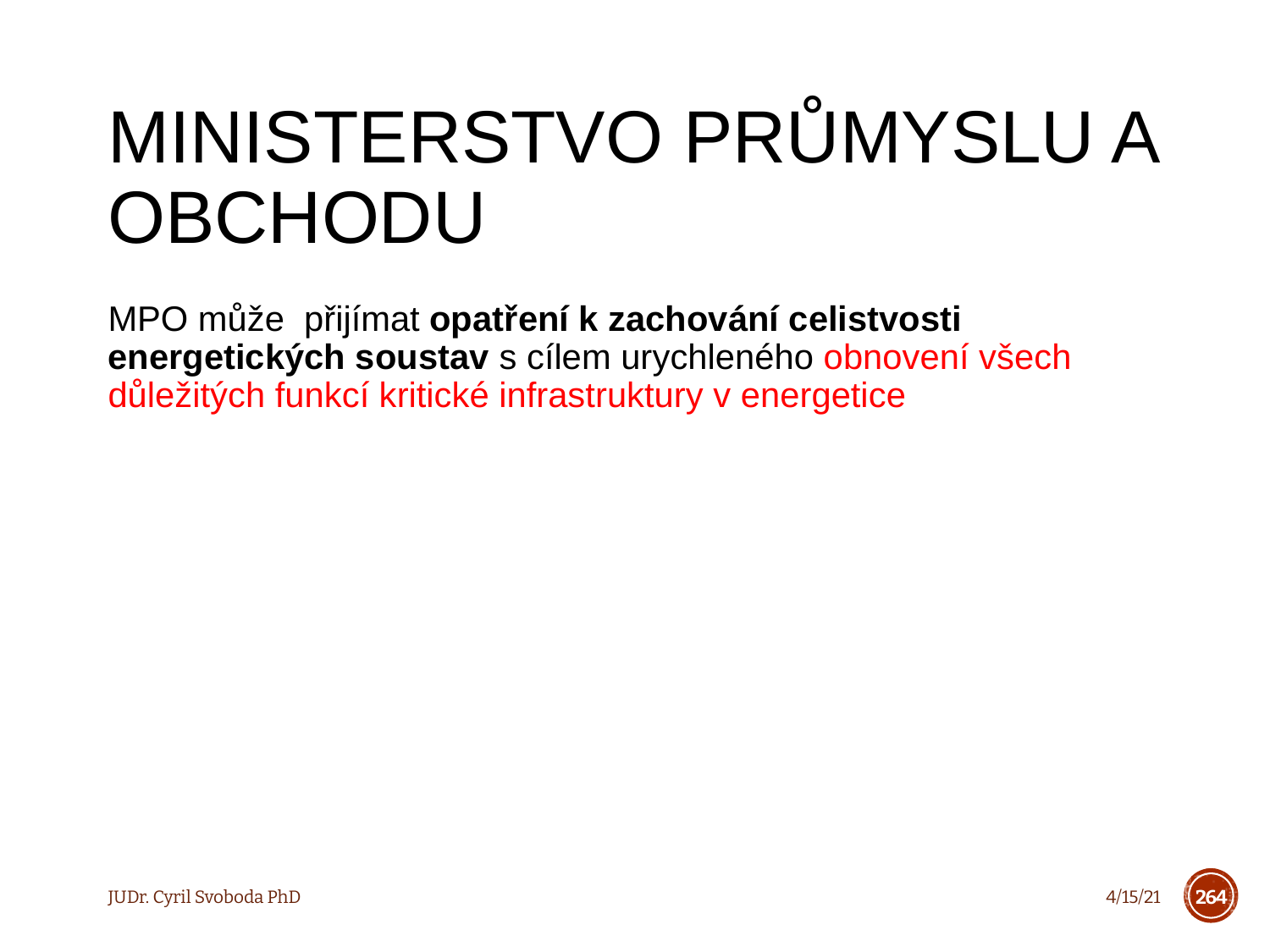

# Ministerstvo průmyslu a obchodu
MPO může  přijímat opatření k zachování celistvosti energetických soustav s cílem urychleného obnovení všech důležitých funkcí kritické infrastruktury v energetice
JUDr. Cyril Svoboda PhD
4/15/21
264